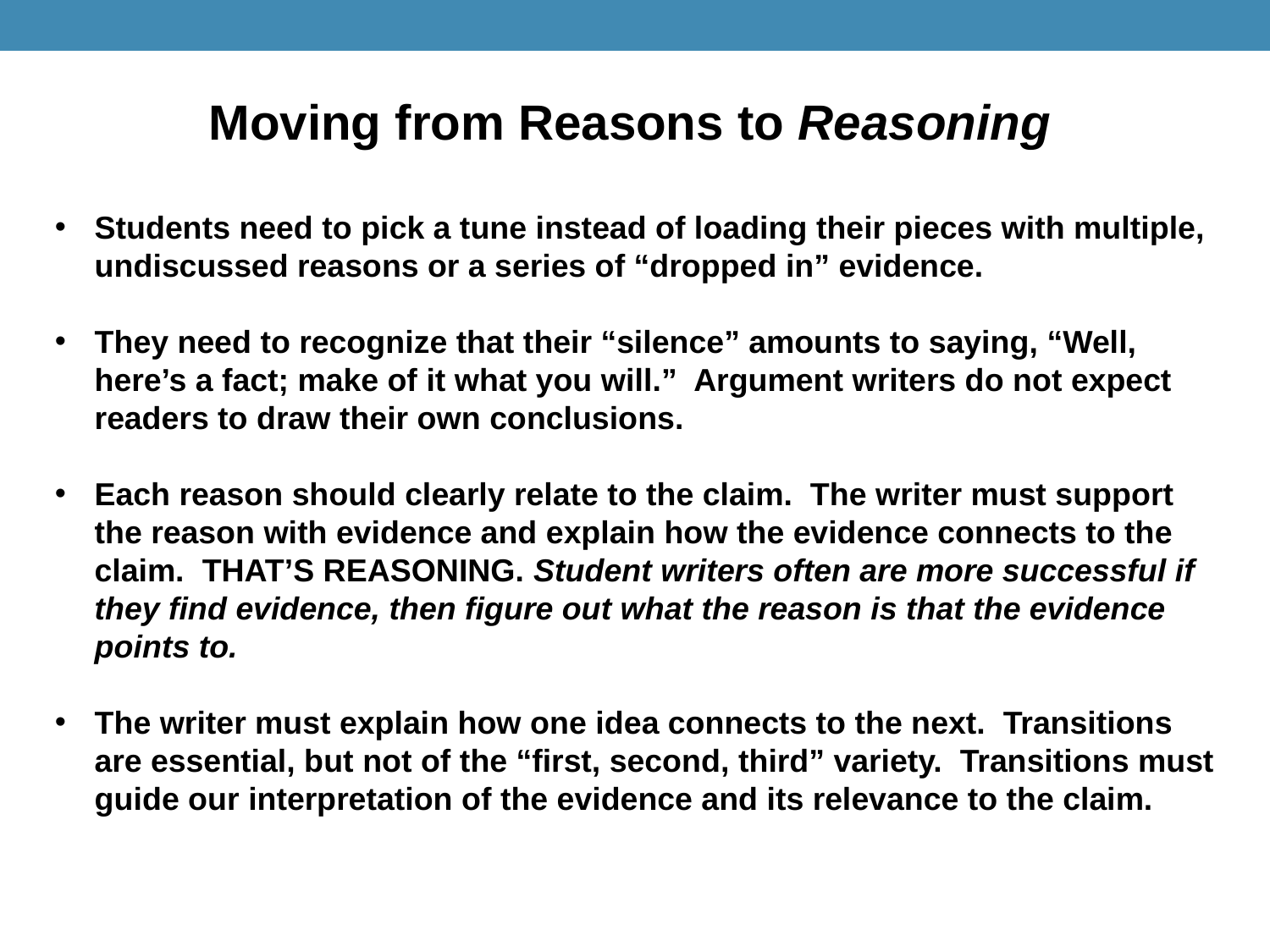

Moving from Reasons to Reasoning
Students need to pick a tune instead of loading their pieces with multiple, undiscussed reasons or a series of “dropped in” evidence.

They need to recognize that their “silence” amounts to saying, “Well, here’s a fact; make of it what you will.”  Argument writers do not expect readers to draw their own conclusions.

Each reason should clearly relate to the claim.  The writer must support the reason with evidence and explain how the evidence connects to the claim.  THAT’S REASONING. Student writers often are more successful if they find evidence, then figure out what the reason is that the evidence points to.

The writer must explain how one idea connects to the next.  Transitions are essential, but not of the “first, second, third” variety.  Transitions must guide our interpretation of the evidence and its relevance to the claim.